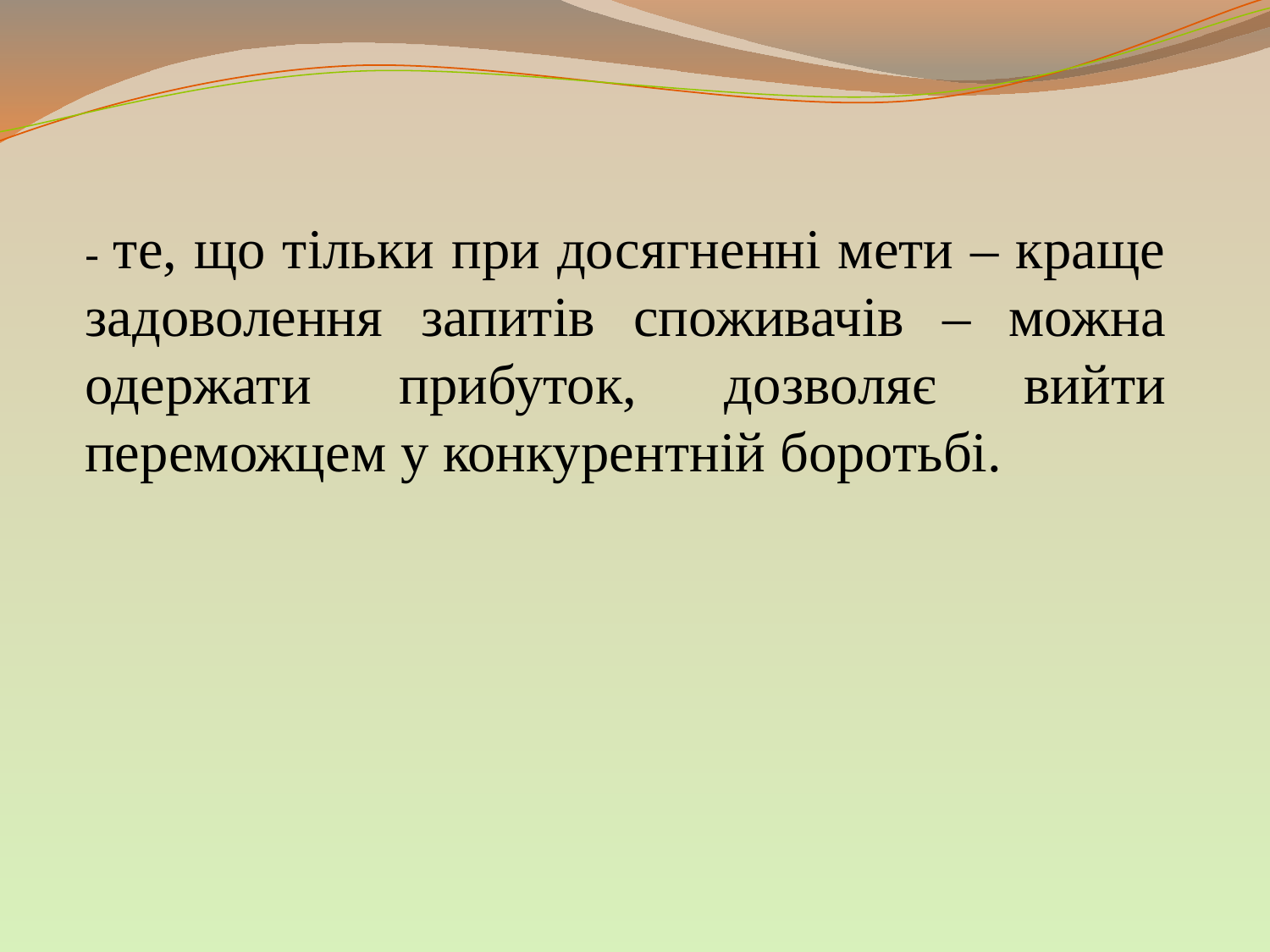

- те, що тільки при досягненні мети – краще задоволення запитів споживачів – можна одержати прибуток, дозволяє вийти переможцем у конкурентній боротьбі.